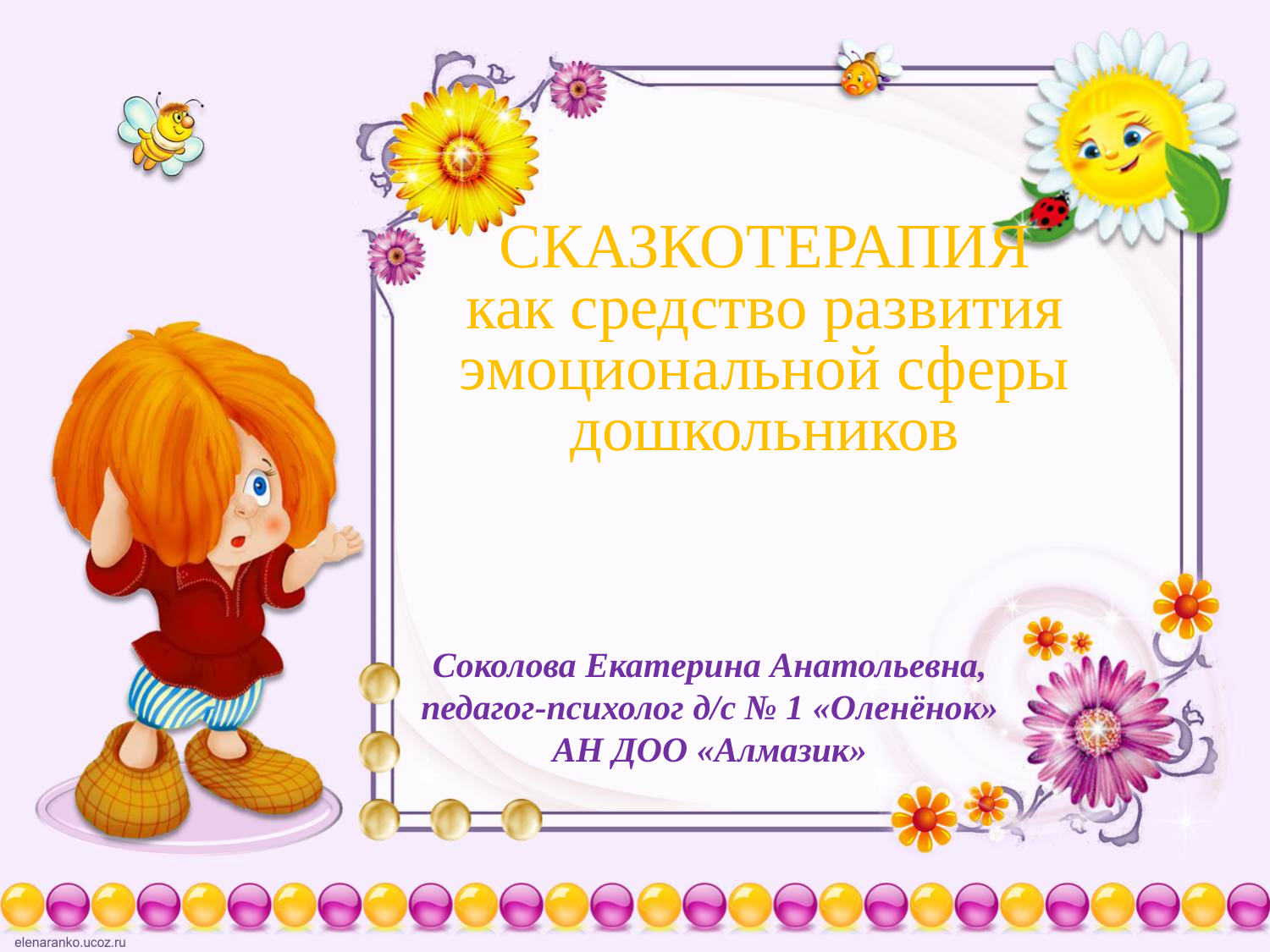

СКАЗКОТЕРАПИЯ
как средство развития эмоциональной сферы дошкольников
Соколова Екатерина Анатольевна, педагог-психолог д/с № 1 «Оленёнок» АН ДОО «Алмазик»